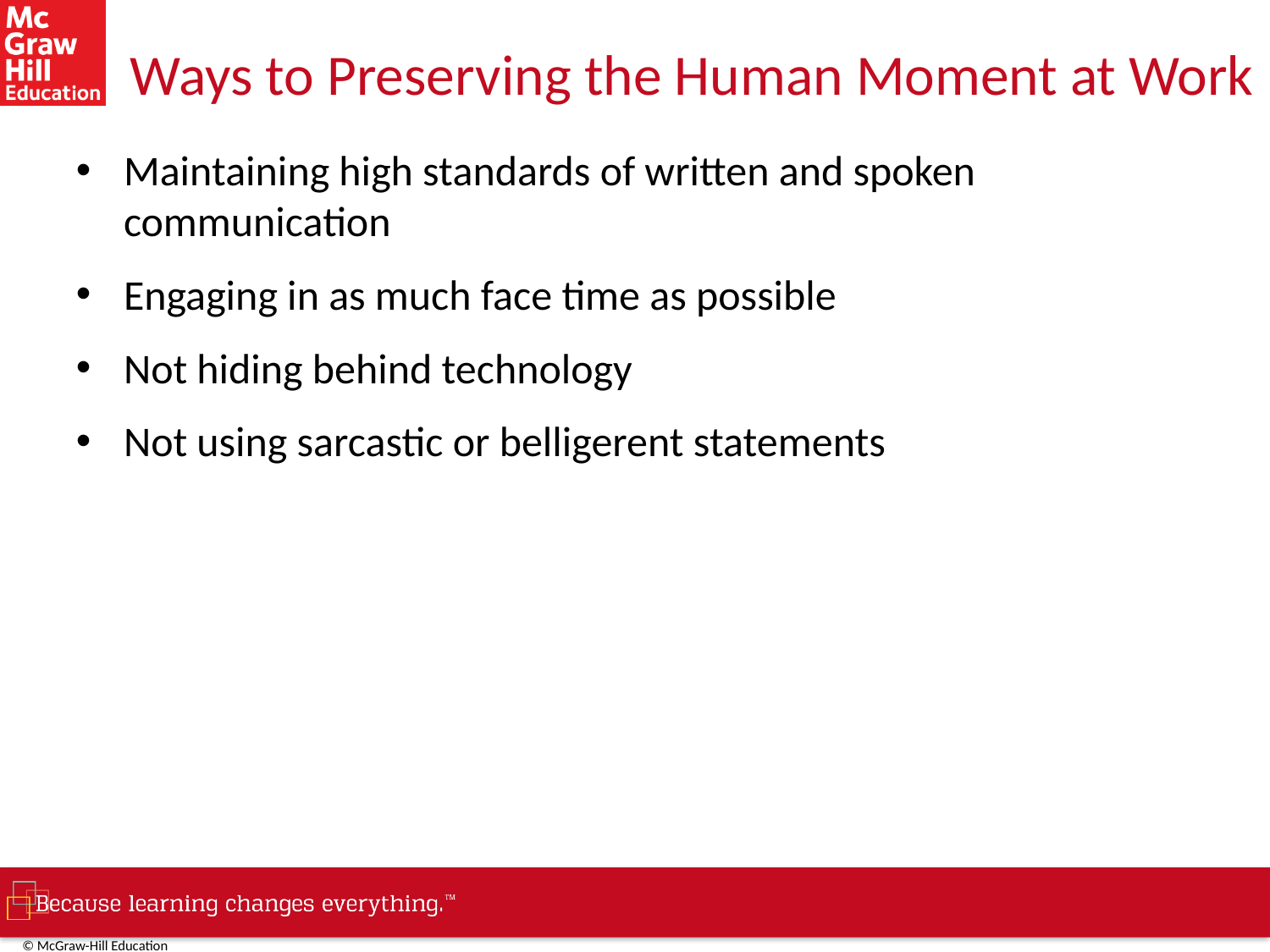

# Ways to Preserving the Human Moment at Work
Maintaining high standards of written and spoken communication
Engaging in as much face time as possible
Not hiding behind technology
Not using sarcastic or belligerent statements